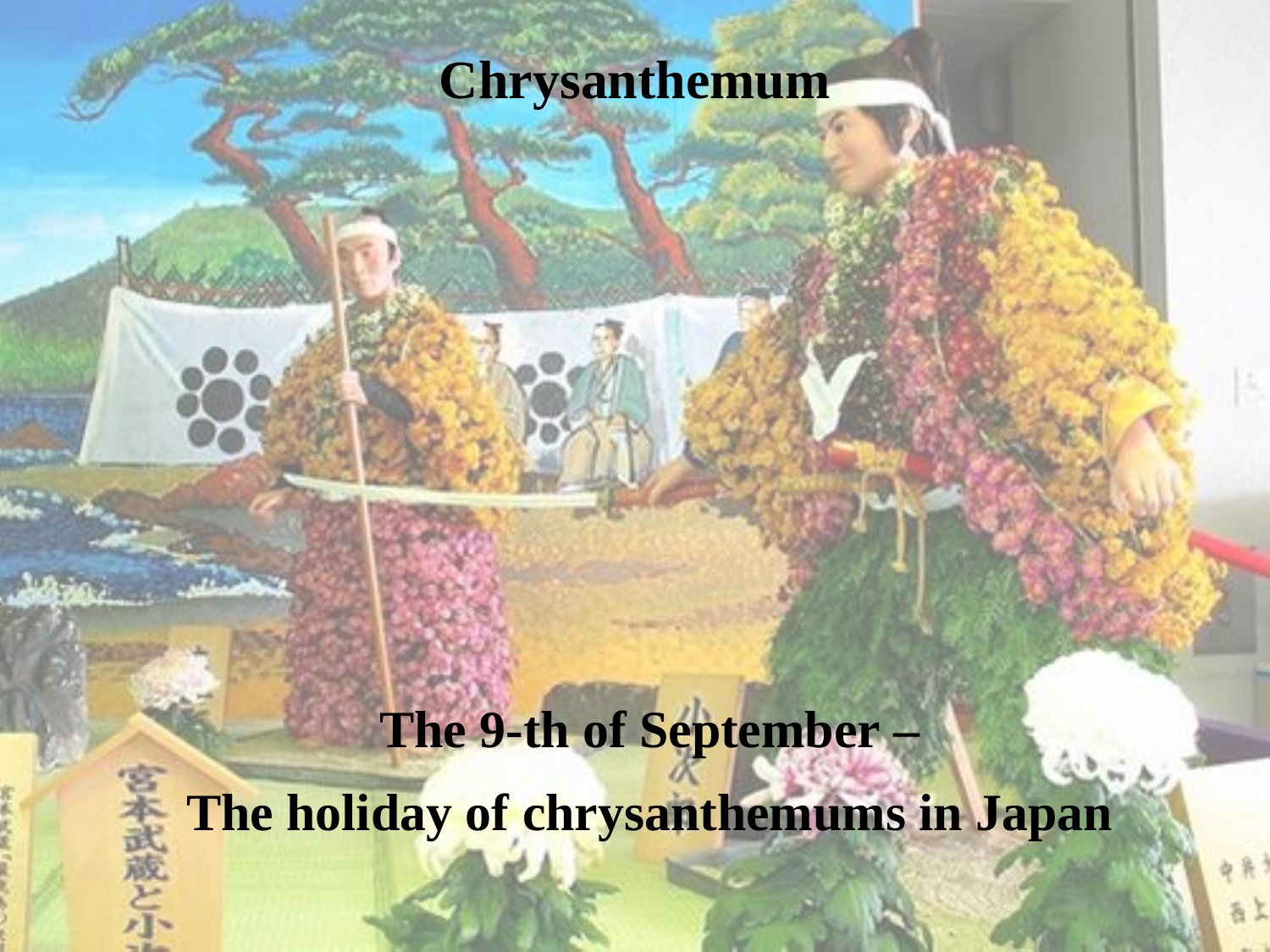

# Chrysanthemum

The 9-th of September –
The holiday of chrysanthemums in Japan